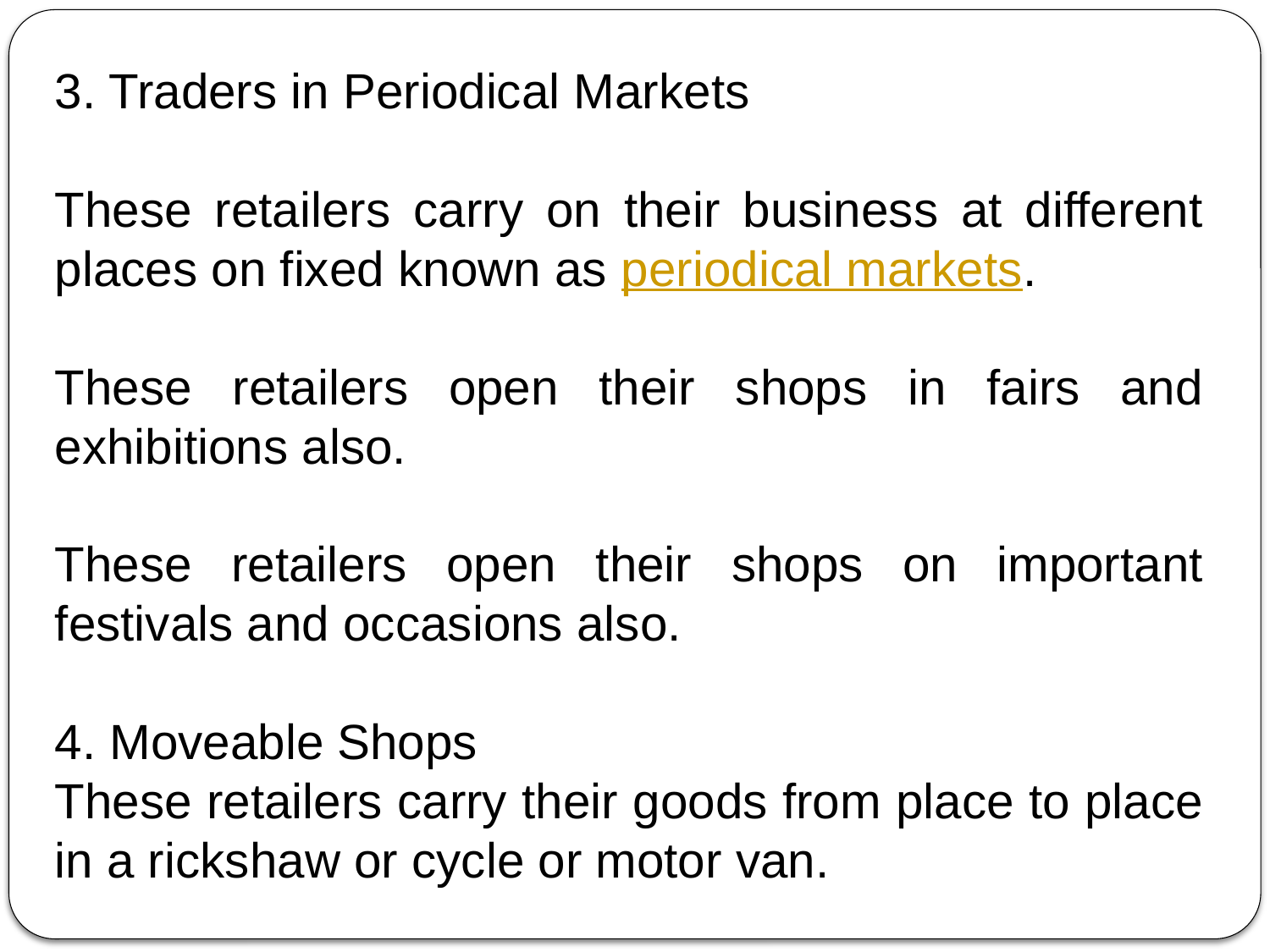

3. Traders in Periodical Markets

These retailers carry on their business at different places on fixed known as periodical markets.

These retailers open their shops in fairs and exhibitions also.

These retailers open their shops on important festivals and occasions also.

4. Moveable Shops
These retailers carry their goods from place to place in a rickshaw or cycle or motor van.